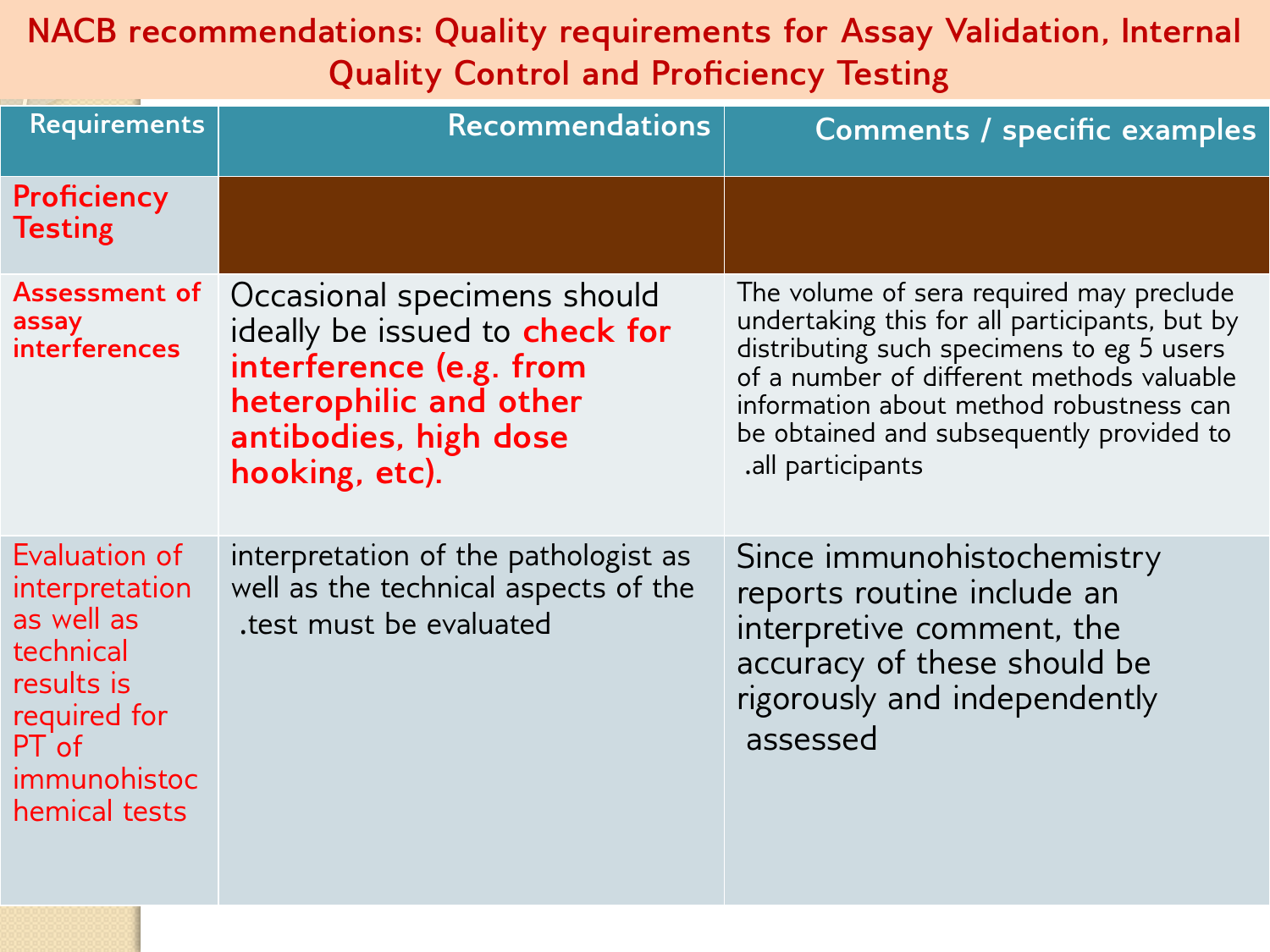

# NACB recommendations: Quality requirements for Assay Validation, Internal Quality Control and Proficiency Testing
| Requirements | Recommendations | Comments / specific examples |
| --- | --- | --- |
| Proficiency Testing |  |  |
| Assessment of assay interferences | Occasional specimens should ideally be issued to check for interference (e.g. from heterophilic and other antibodies, high dose hooking, etc). | The volume of sera required may preclude undertaking this for all participants, but by distributing such specimens to eg 5 users of a number of different methods valuable information about method robustness can be obtained and subsequently provided to all participants. |
| Evaluation of interpretation as well as technical results is required for PT of immunohistochemical tests | interpretation of the pathologist as well as the technical aspects of the test must be evaluated. | Since immunohistochemistry reports routine include an interpretive comment, the accuracy of these should be rigorously and independently assessed |